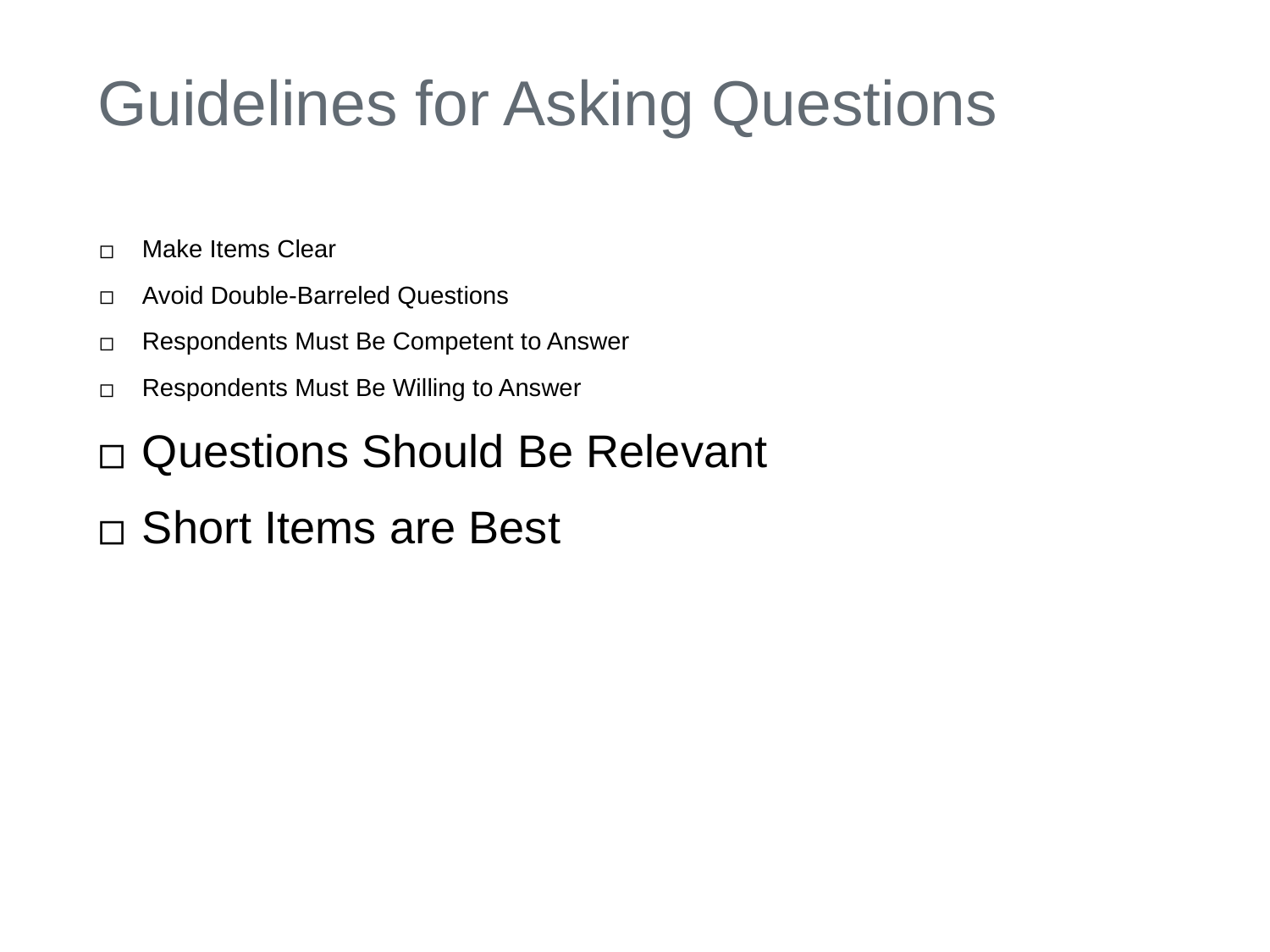

# Guidelines for Asking Questions
Make Items Clear
Avoid Double-Barreled Questions
Respondents Must Be Competent to Answer
Respondents Must Be Willing to Answer
Questions Should Be Relevant
Short Items are Best